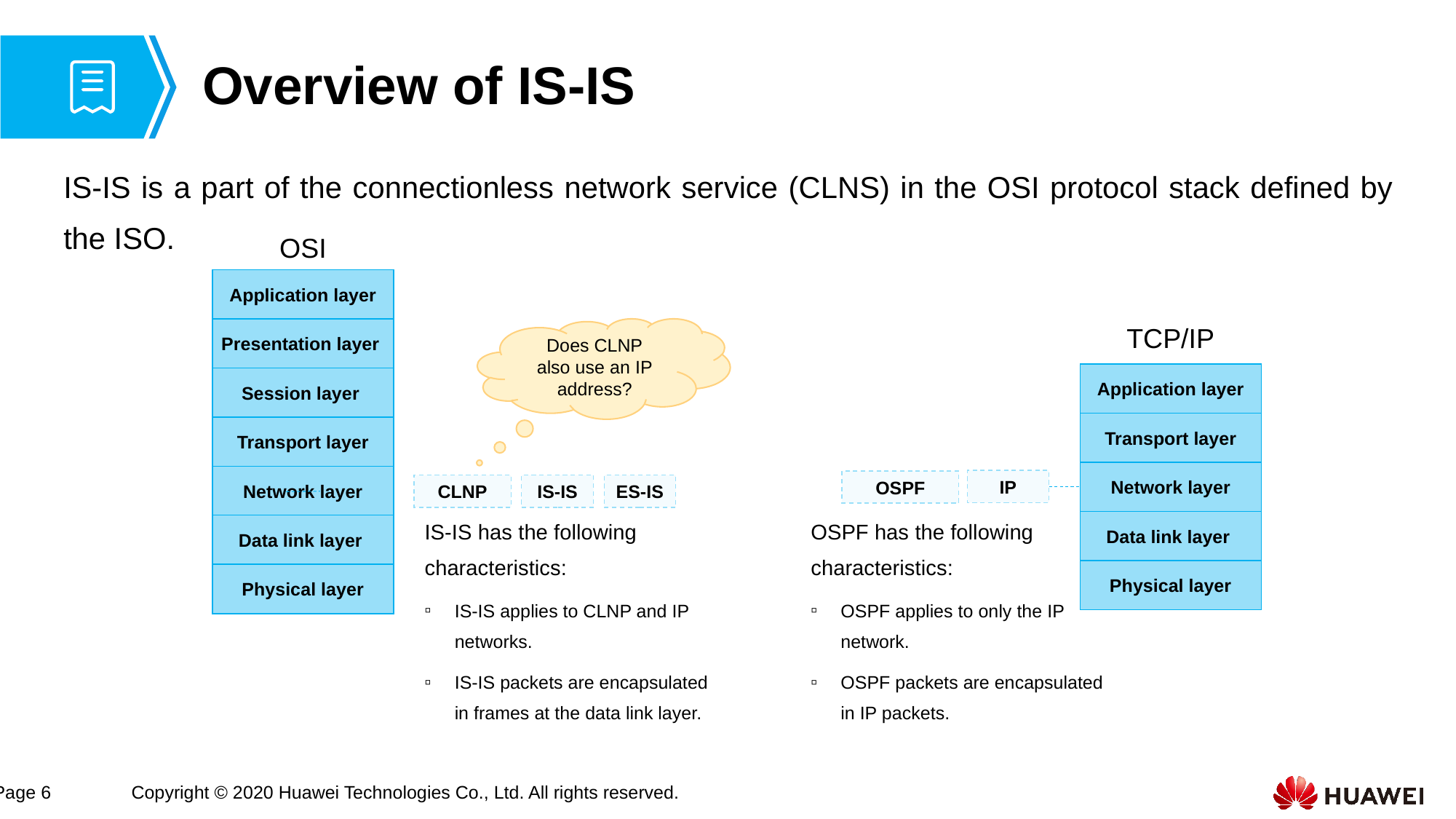

# Overview of IS-IS
IS-IS is a part of the connectionless network service (CLNS) in the OSI protocol stack defined by the ISO.

OSI
Application layer
Presentation layer
Session layer
Transport layer
Network layer
Data link layer
Physical layer
TCP/IP
Does CLNP
also use an IP address?
Application layer
Transport layer
Network layer
Data link layer
Physical layer
IP
OSPF
CLNP
IS-IS
ES-IS
IS-IS has the following characteristics:
IS-IS applies to CLNP and IP networks.
IS-IS packets are encapsulated in frames at the data link layer.
OSPF has the following characteristics:
OSPF applies to only the IP network.
OSPF packets are encapsulated in IP packets.